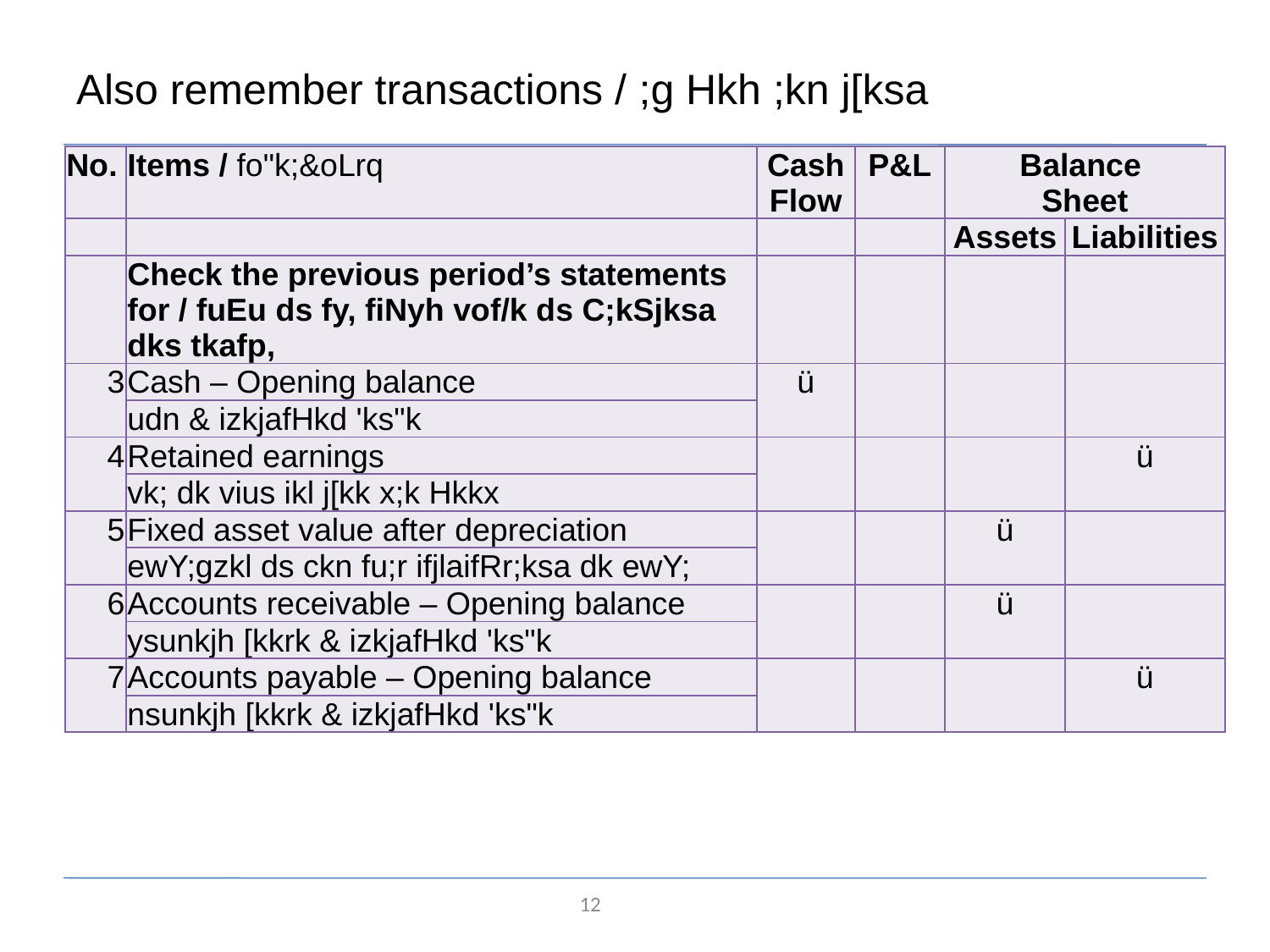

# Also remember transactions / ;g Hkh ;kn j[ksa
| No. | Items / fo"k;&oLrq | Cash Flow | P&L | Balance Sheet |  |
| --- | --- | --- | --- | --- | --- |
|  |  |  |  | Assets | Liabilities |
|  | Check the previous period’s statements for / fuEu ds fy, fiNyh vof/k ds C;kSjksa dks tkafp, |  |  |  |  |
| 3 | Cash – Opening balance | ü |  |  |  |
|  | udn & izkjafHkd 'ks"k |  |  |  |  |
| 4 | Retained earnings |  |  |  | ü |
|  | vk; dk vius ikl j[kk x;k Hkkx |  |  |  |  |
| 5 | Fixed asset value after depreciation |  |  | ü |  |
|  | ewY;gzkl ds ckn fu;r ifjlaifRr;ksa dk ewY; |  |  |  |  |
| 6 | Accounts receivable – Opening balance |  |  | ü |  |
|  | ysunkjh [kkrk & izkjafHkd 'ks"k |  |  |  |  |
| 7 | Accounts payable – Opening balance |  |  |  | ü |
|  | nsunkjh [kkrk & izkjafHkd 'ks"k |  |  |  |  |
12